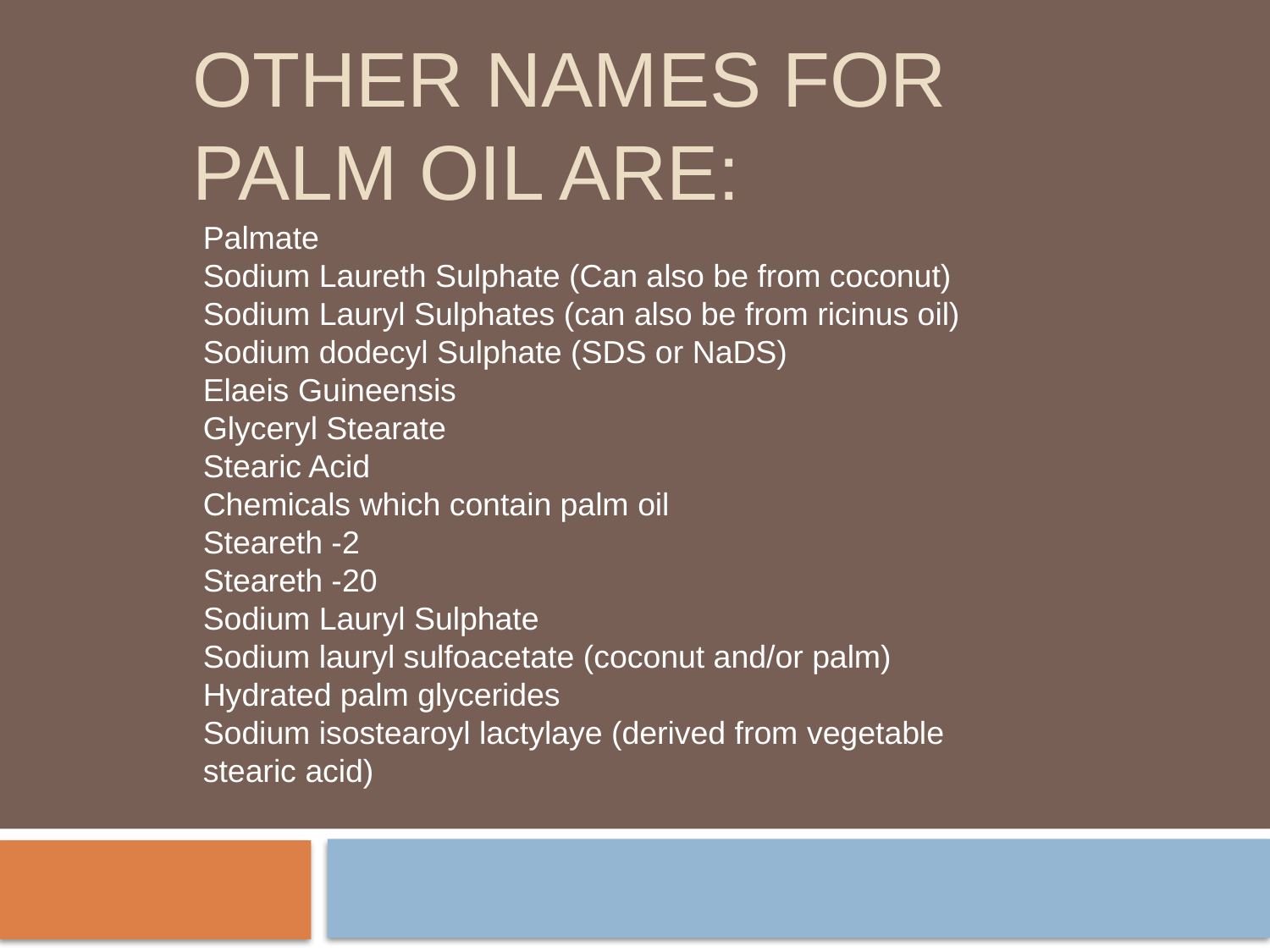

# Other names for palm oil are:
Palmate
Sodium Laureth Sulphate (Can also be from coconut)
Sodium Lauryl Sulphates (can also be from ricinus oil)
Sodium dodecyl Sulphate (SDS or NaDS)
Elaeis Guineensis
Glyceryl Stearate
Stearic Acid
Chemicals which contain palm oil
Steareth -2
Steareth -20
Sodium Lauryl Sulphate
Sodium lauryl sulfoacetate (coconut and/or palm)
Hydrated palm glycerides
Sodium isostearoyl lactylaye (derived from vegetable stearic acid)